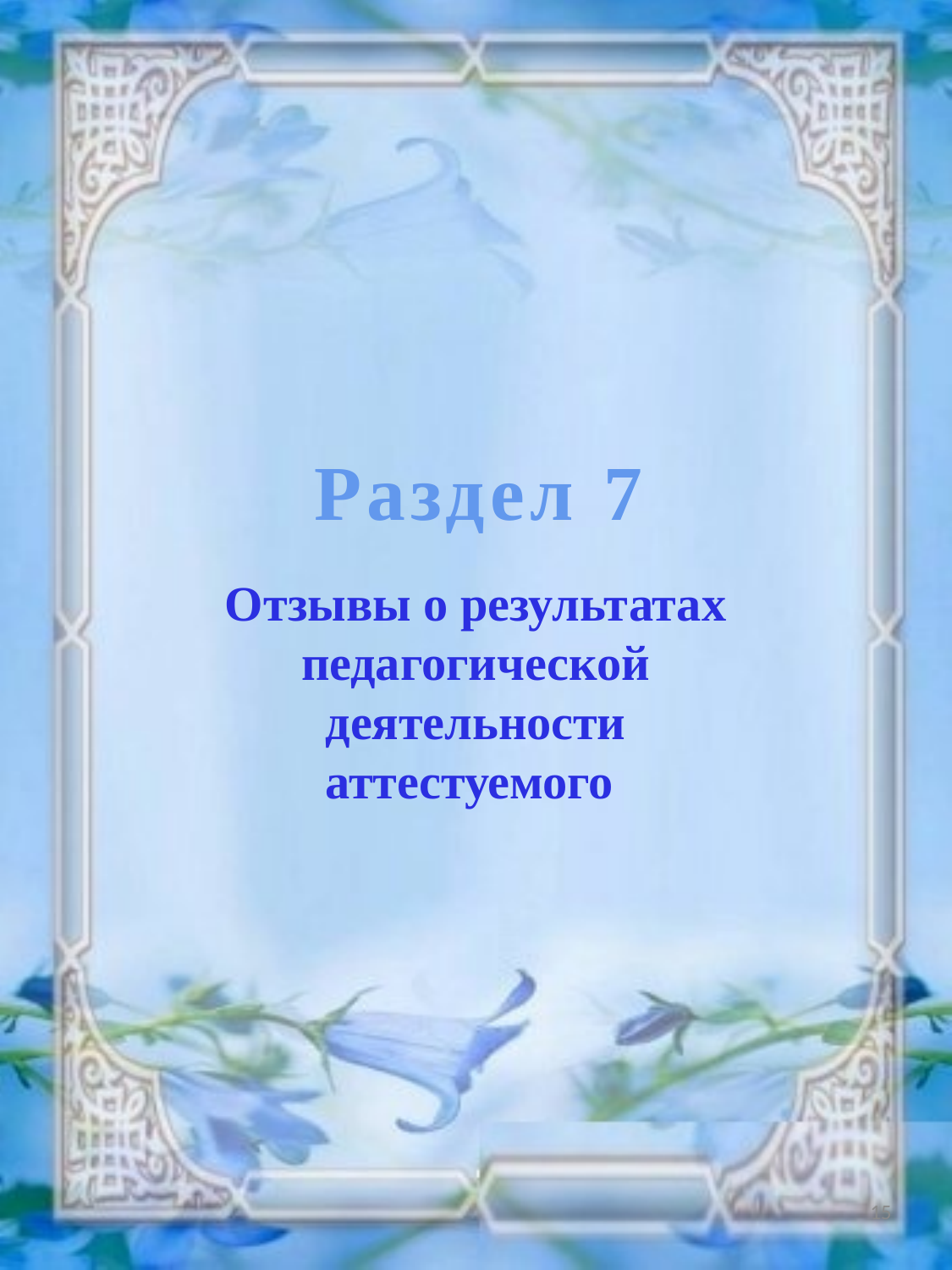

Раздел 7
Отзывы о результатах педагогической деятельности аттестуемого
15